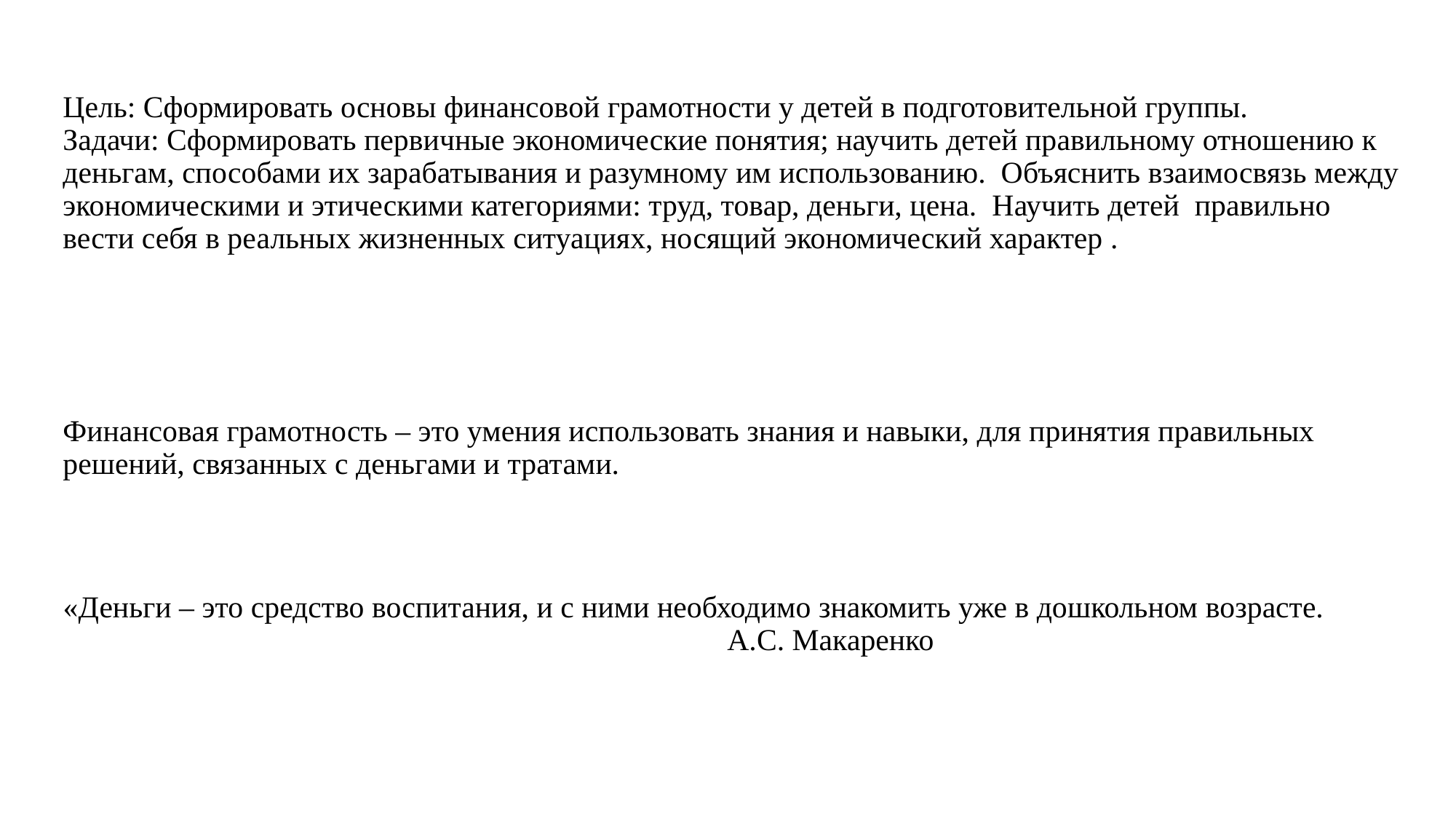

# Цель: Сформировать основы финансовой грамотности у детей в подготовительной группы. Задачи: Сформировать первичные экономические понятия; научить детей правильному отношению к деньгам, способами их зарабатывания и разумному им использованию.  Объяснить взаимосвязь между экономическими и этическими категориями: труд, товар, деньги, цена.  Научить детей  правильно вести себя в реальных жизненных ситуациях, носящий экономический характер .
Финансовая грамотность – это умения использовать знания и навыки, для принятия правильных решений, связанных с деньгами и тратами.

«Деньги – это средство воспитания, и с ними необходимо знакомить уже в дошкольном возрасте.                                           А.С. Макаренко